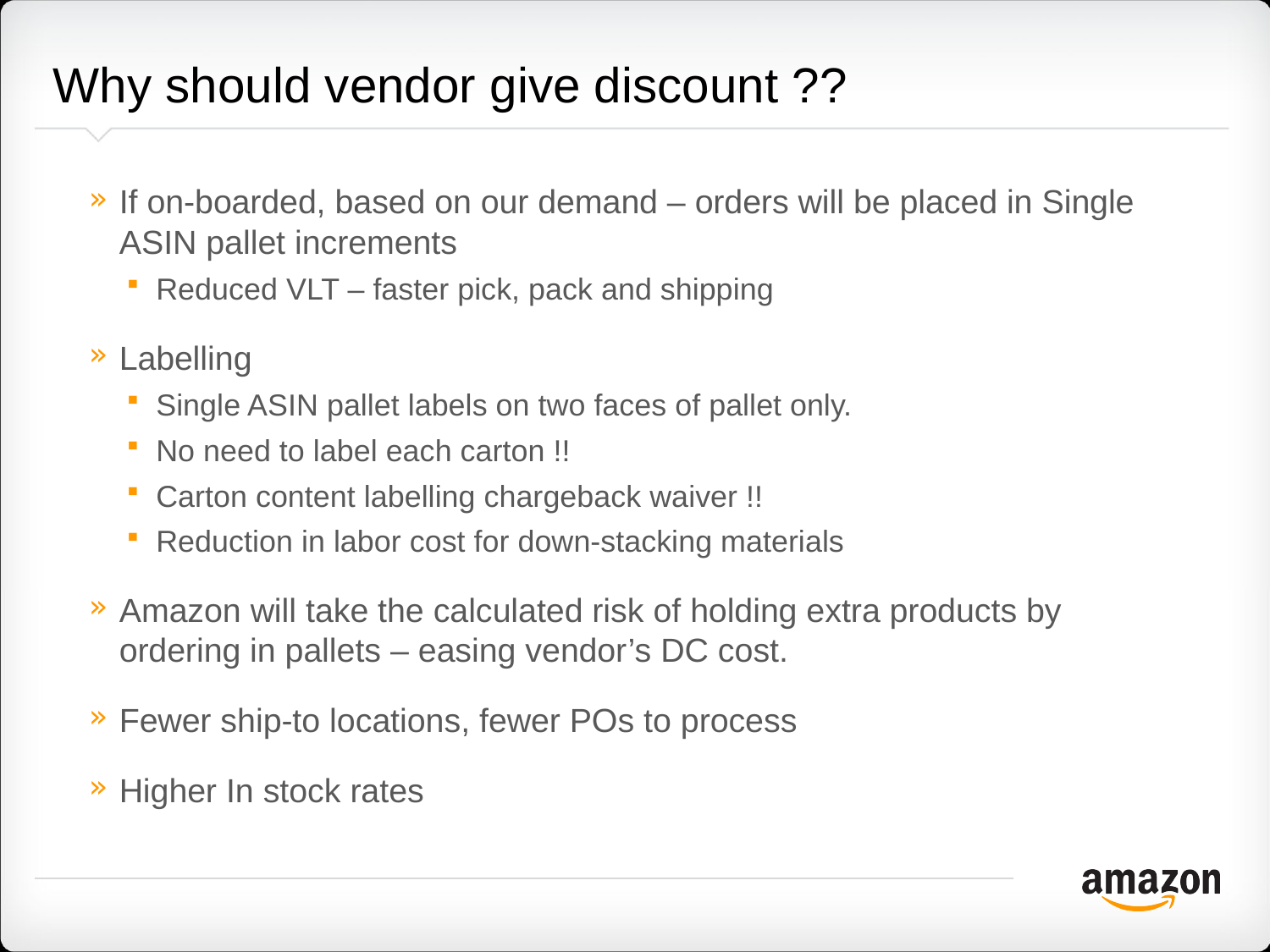

# Why should vendor give discount ??
If on-boarded, based on our demand – orders will be placed in Single ASIN pallet increments
Reduced VLT – faster pick, pack and shipping
Labelling
Single ASIN pallet labels on two faces of pallet only.
No need to label each carton !!
Carton content labelling chargeback waiver !!
Reduction in labor cost for down-stacking materials
Amazon will take the calculated risk of holding extra products by ordering in pallets – easing vendor’s DC cost.
Fewer ship-to locations, fewer POs to process
Higher In stock rates